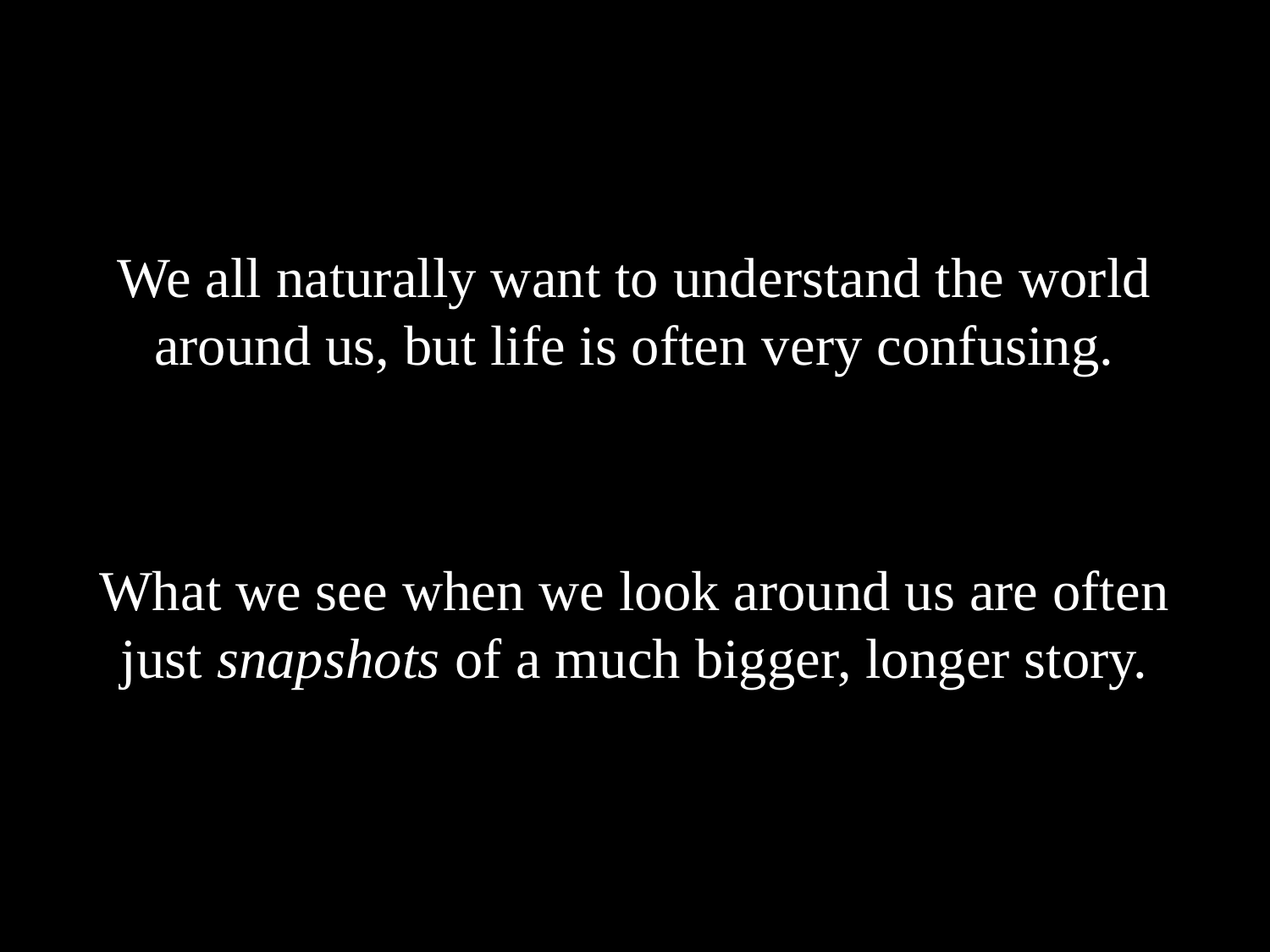

We all naturally want to understand the world around us, but life is often very confusing.

What we see when we look around us are often just snapshots of a much bigger, longer story.